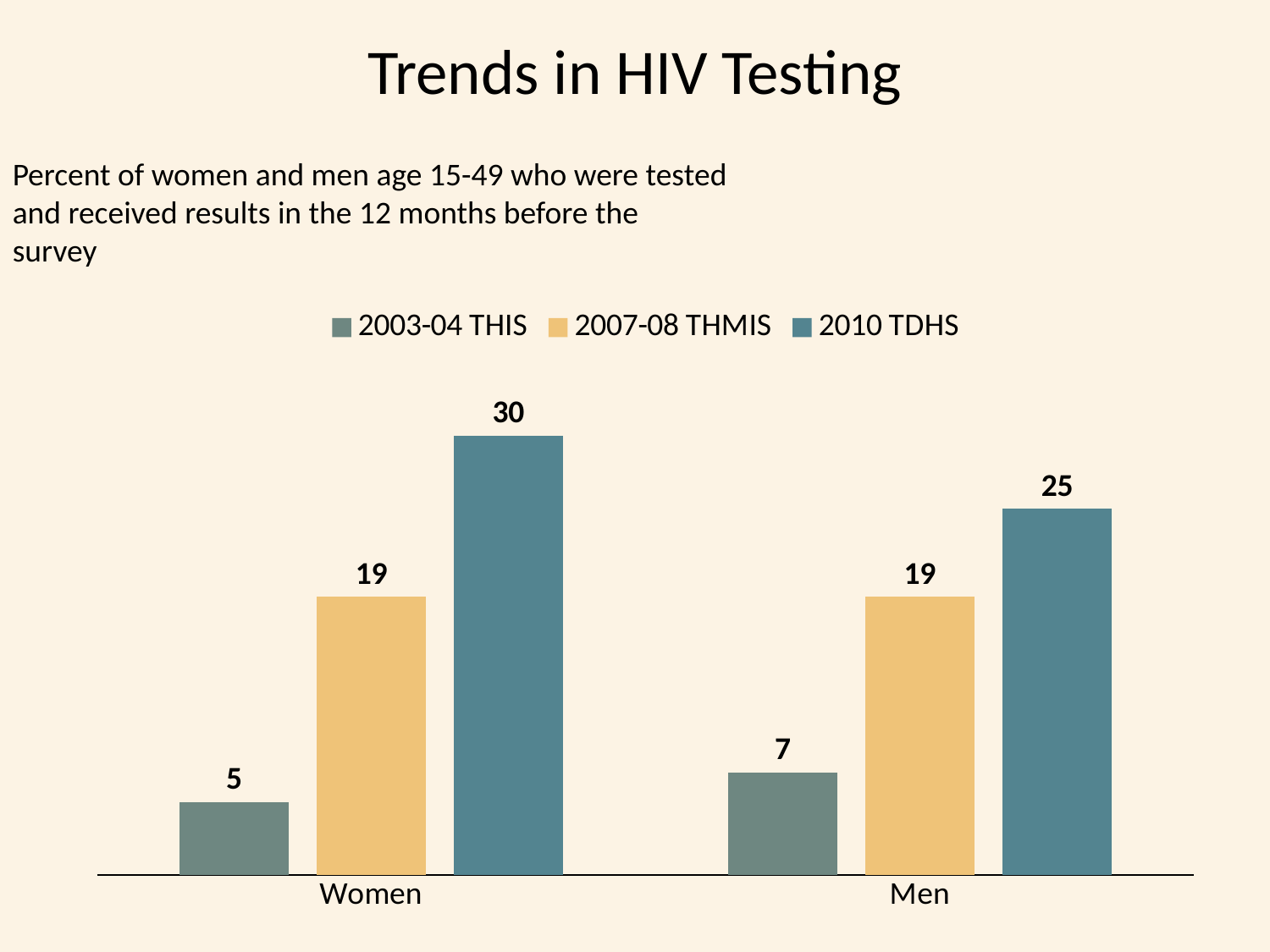

# Trends in HIV Testing
Percent of women and men age 15-49 who were tested and received results in the 12 months before the survey

### Chart

| Category | 2003-04 THIS | 2007-08 THMIS | 2010 TDHS |
|---|---|---|---|
| Women | 5.0 | 19.0 | 30.0 |
| Men | 7.0 | 19.0 | 25.0 |